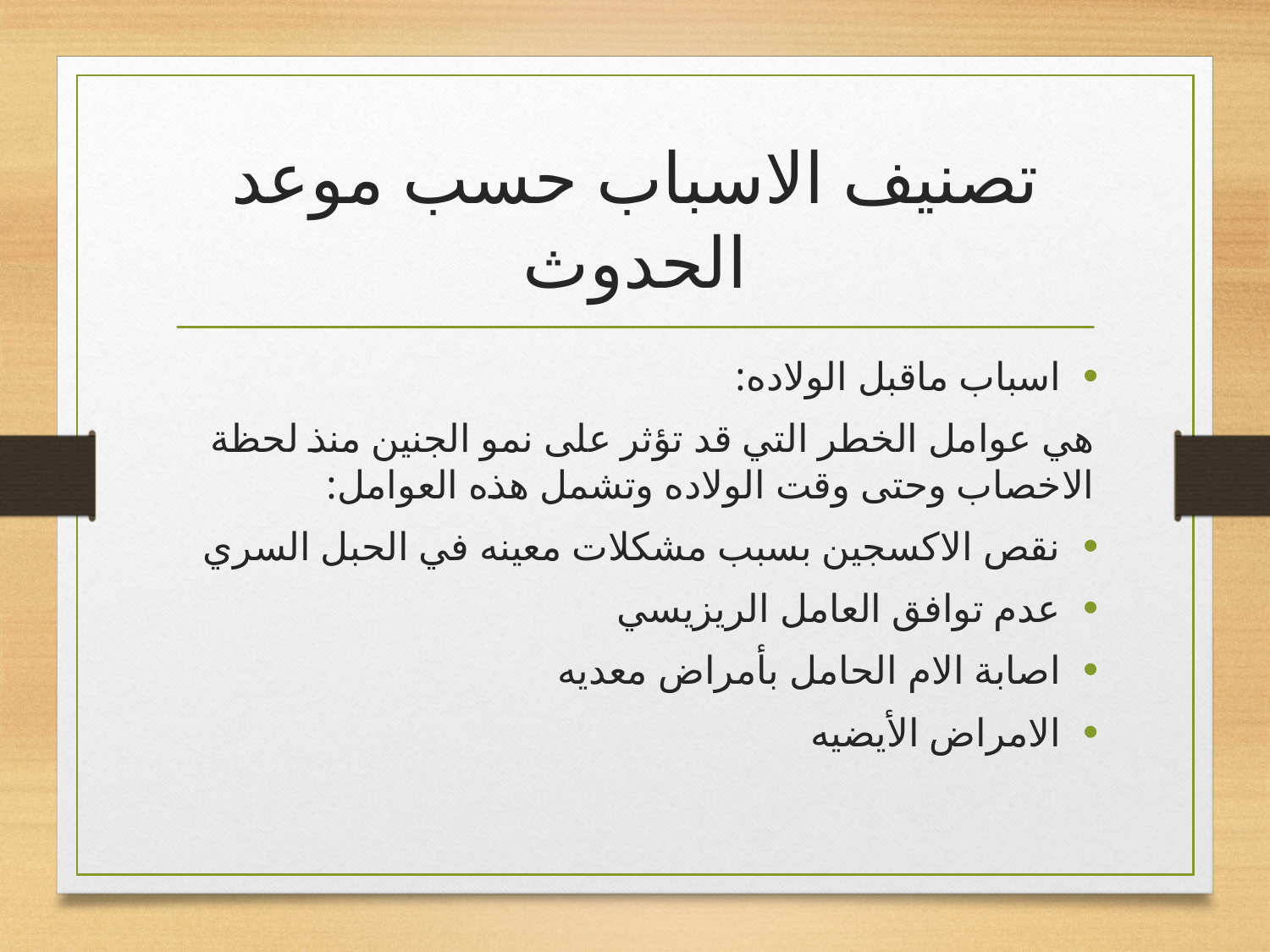

# تصنيف الاسباب حسب موعد الحدوث
اسباب ماقبل الولاده:
هي عوامل الخطر التي قد تؤثر على نمو الجنين منذ لحظة الاخصاب وحتى وقت الولاده وتشمل هذه العوامل:
نقص الاكسجين بسبب مشكلات معينه في الحبل السري
عدم توافق العامل الريزيسي
اصابة الام الحامل بأمراض معديه
الامراض الأيضيه